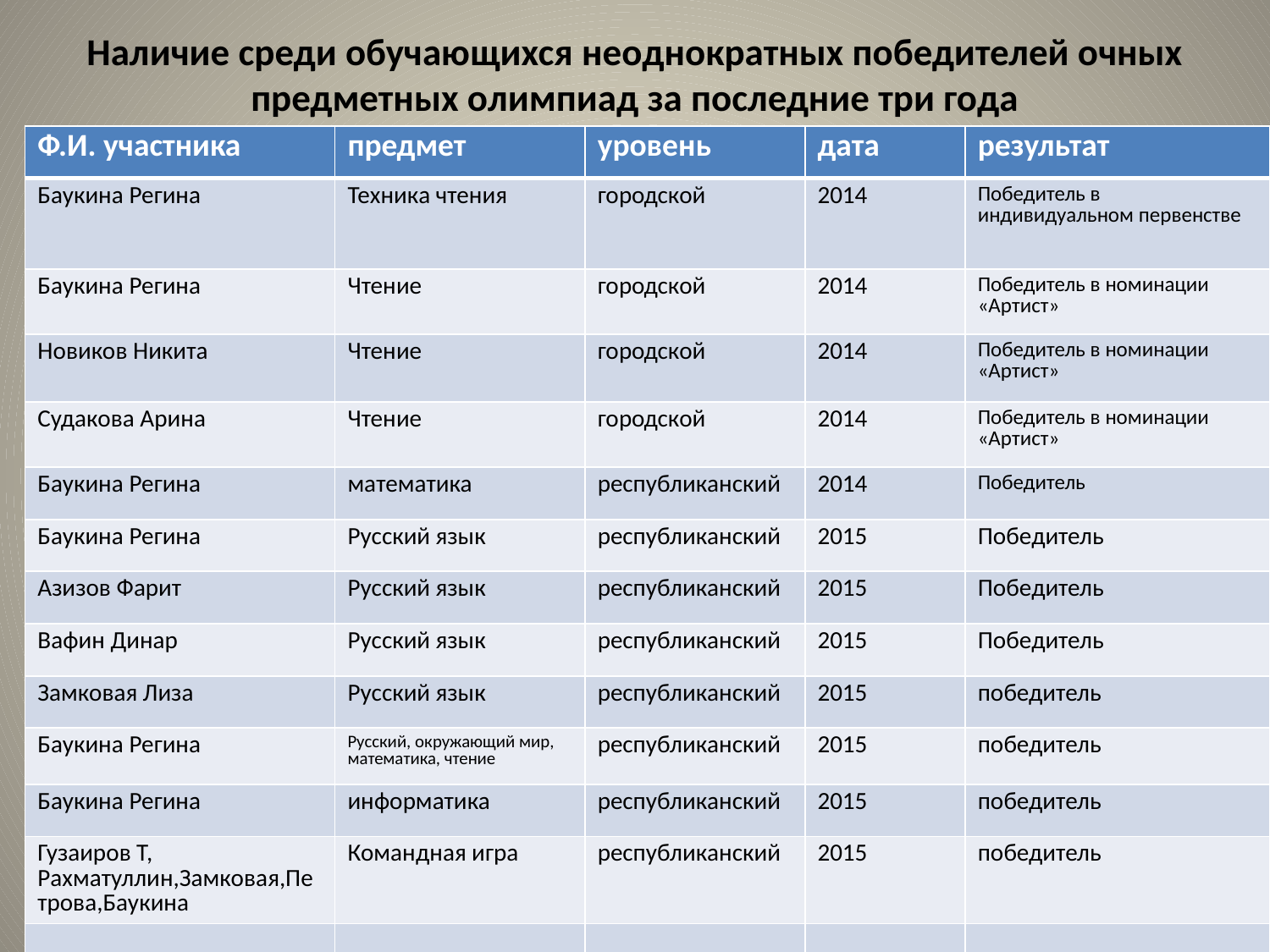

# Наличие среди обучающихся неоднократных победителей очных предметных олимпиад за последние три года
| Ф.И. участника | предмет | уровень | дата | результат |
| --- | --- | --- | --- | --- |
| Баукина Регина | Техника чтения | городской | 2014 | Победитель в индивидуальном первенстве |
| Баукина Регина | Чтение | городской | 2014 | Победитель в номинации «Артист» |
| Новиков Никита | Чтение | городской | 2014 | Победитель в номинации «Артист» |
| Судакова Арина | Чтение | городской | 2014 | Победитель в номинации «Артист» |
| Баукина Регина | математика | республиканский | 2014 | Победитель |
| Баукина Регина | Русский язык | республиканский | 2015 | Победитель |
| Азизов Фарит | Русский язык | республиканский | 2015 | Победитель |
| Вафин Динар | Русский язык | республиканский | 2015 | Победитель |
| Замковая Лиза | Русский язык | республиканский | 2015 | победитель |
| Баукина Регина | Русский, окружающий мир, математика, чтение | республиканский | 2015 | победитель |
| Баукина Регина | информатика | республиканский | 2015 | победитель |
| Гузаиров Т, Рахматуллин,Замковая,Петрова,Баукина | Командная игра | республиканский | 2015 | победитель |
|  |  |  |  |  |
|  |  |  |  |  |